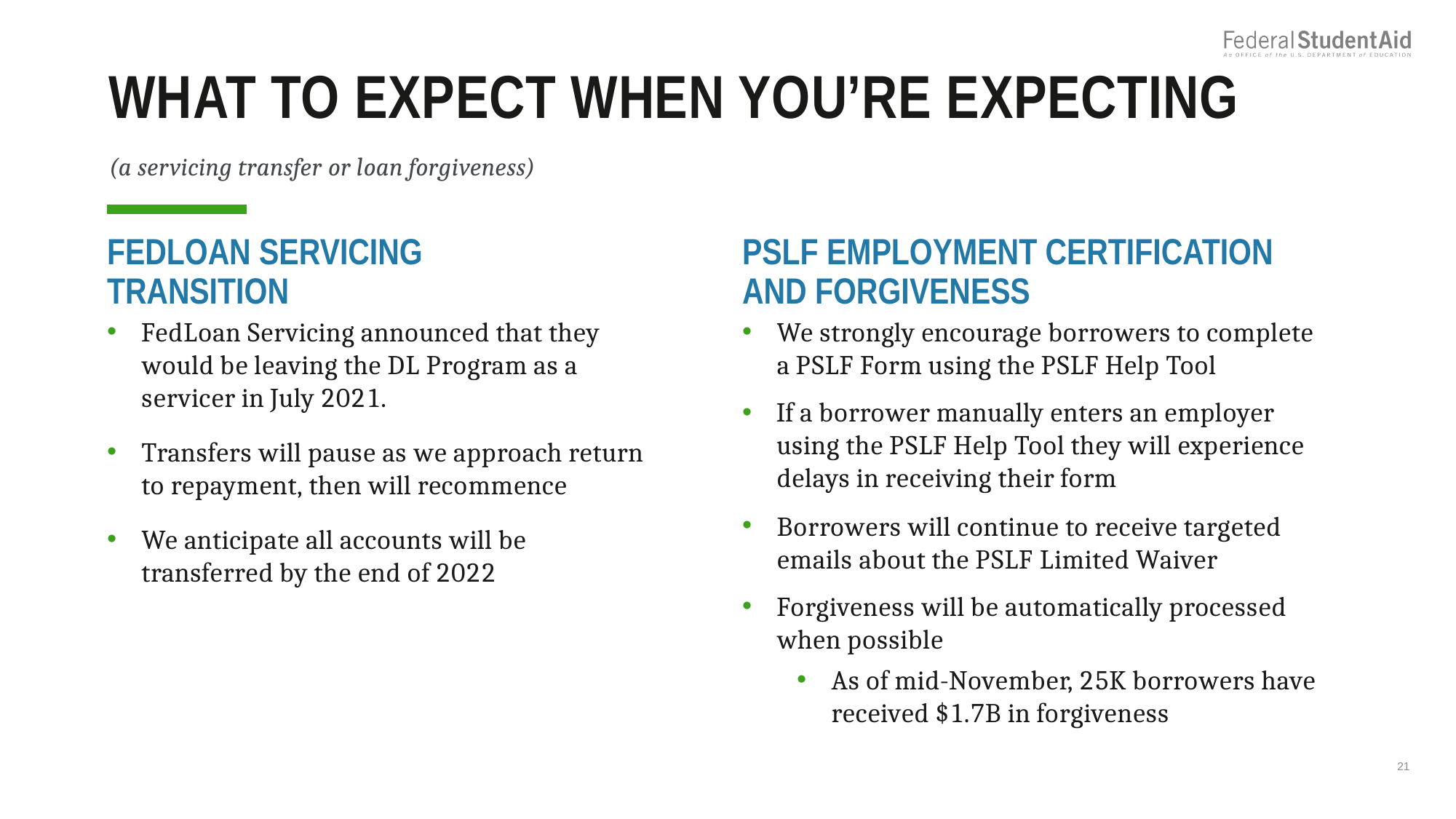

# What to expect when you’re expecting
(a servicing transfer or loan forgiveness)
FedLoan Servicing Transition
PSLF Employment certification and Forgiveness
FedLoan Servicing announced that they would be leaving the DL Program as a servicer in July 2021.
Transfers will pause as we approach return to repayment, then will recommence
We anticipate all accounts will be transferred by the end of 2022
We strongly encourage borrowers to complete a PSLF Form using the PSLF Help Tool
If a borrower manually enters an employer using the PSLF Help Tool they will experience delays in receiving their form
Borrowers will continue to receive targeted emails about the PSLF Limited Waiver
Forgiveness will be automatically processed when possible
As of mid-November, 25K borrowers have received $1.7B in forgiveness
21